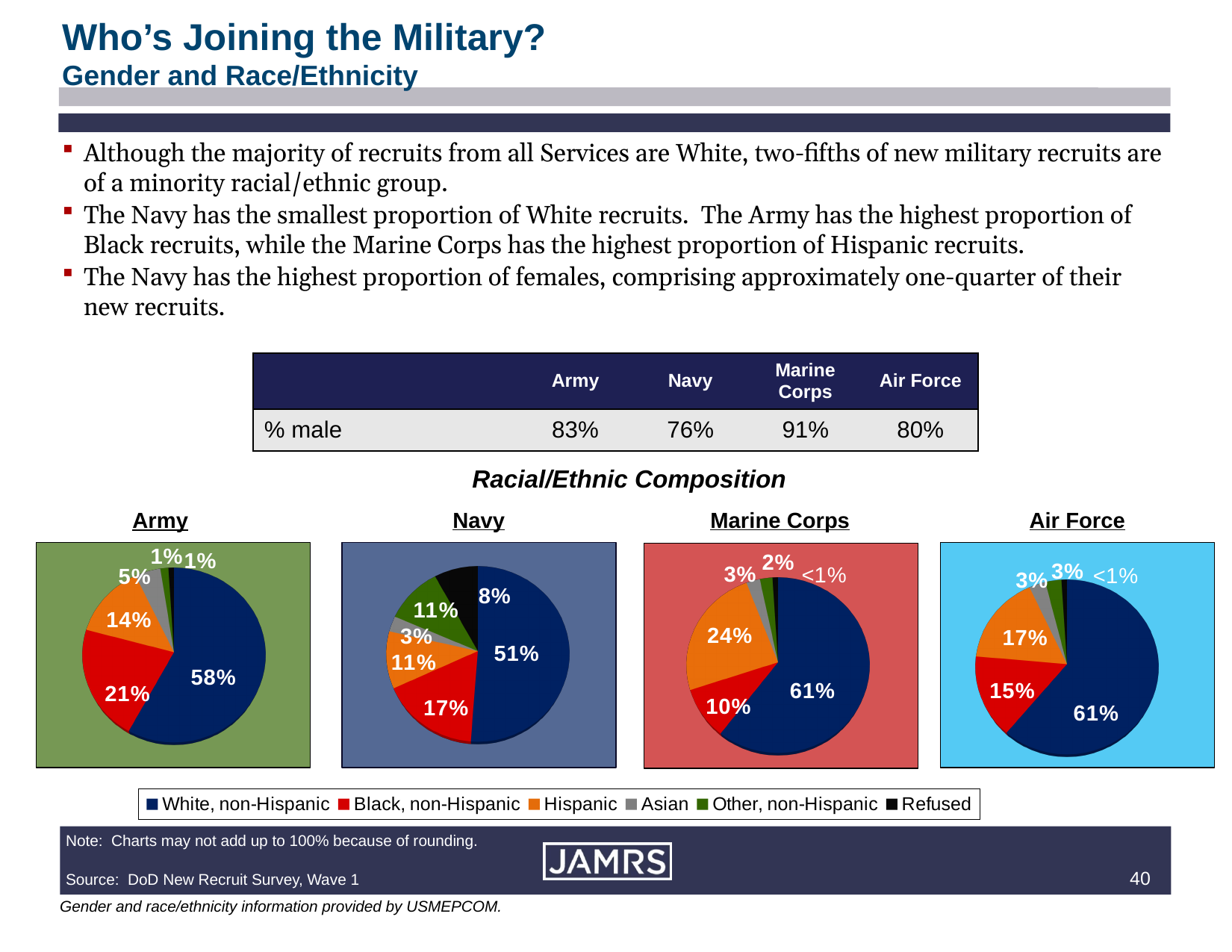

Who’s Joining the Military?
Gender and Race/Ethnicity
Although the majority of recruits from all Services are White, two-fifths of new military recruits are of a minority racial/ethnic group.
The Navy has the smallest proportion of White recruits.  The Army has the highest proportion of Black recruits, while the Marine Corps has the highest proportion of Hispanic recruits.
The Navy has the highest proportion of females, comprising approximately one-quarter of their new recruits.
|  | Army | Navy | Marine Corps | Air Force |
| --- | --- | --- | --- | --- |
| % male | 83% | 76% | 91% | 80% |

[unsupported chart]

[unsupported chart]

[unsupported chart]

[unsupported chart]

Racial/Ethnic Composition
Navy
Marine Corps
Air Force
Army

Note:  Charts may not add up to 100% because of rounding.
40
Source:  DoD New Recruit Survey, Wave 1
	Gender and race/ethnicity information provided by USMEPCOM.